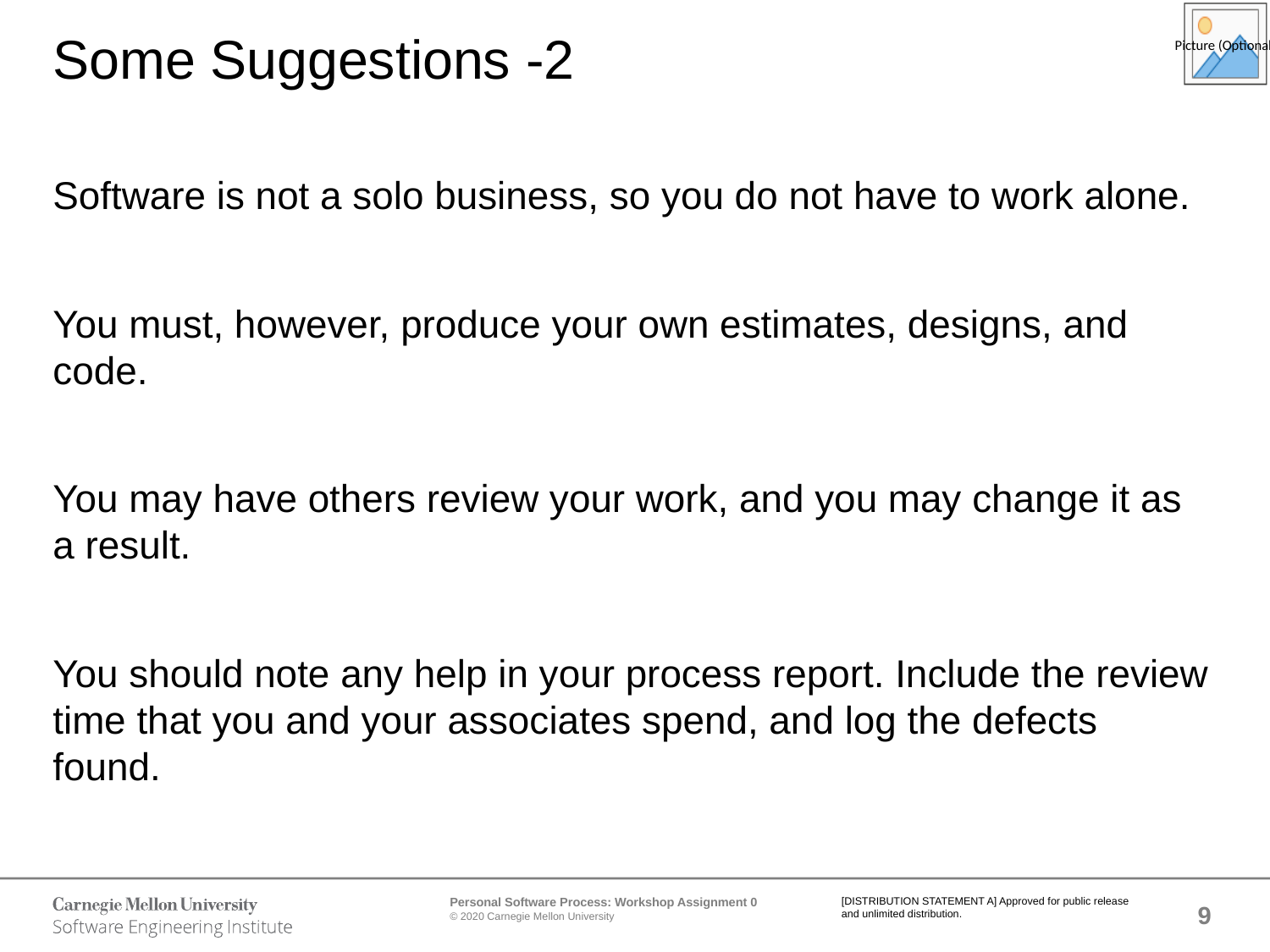

# Some Suggestions -2
Software is not a solo business, so you do not have to work alone.

You must, however, produce your own estimates, designs, and code.

You may have others review your work, and you may change it as a result.

You should note any help in your process report. Include the review time that you and your associates spend, and log the defects found.